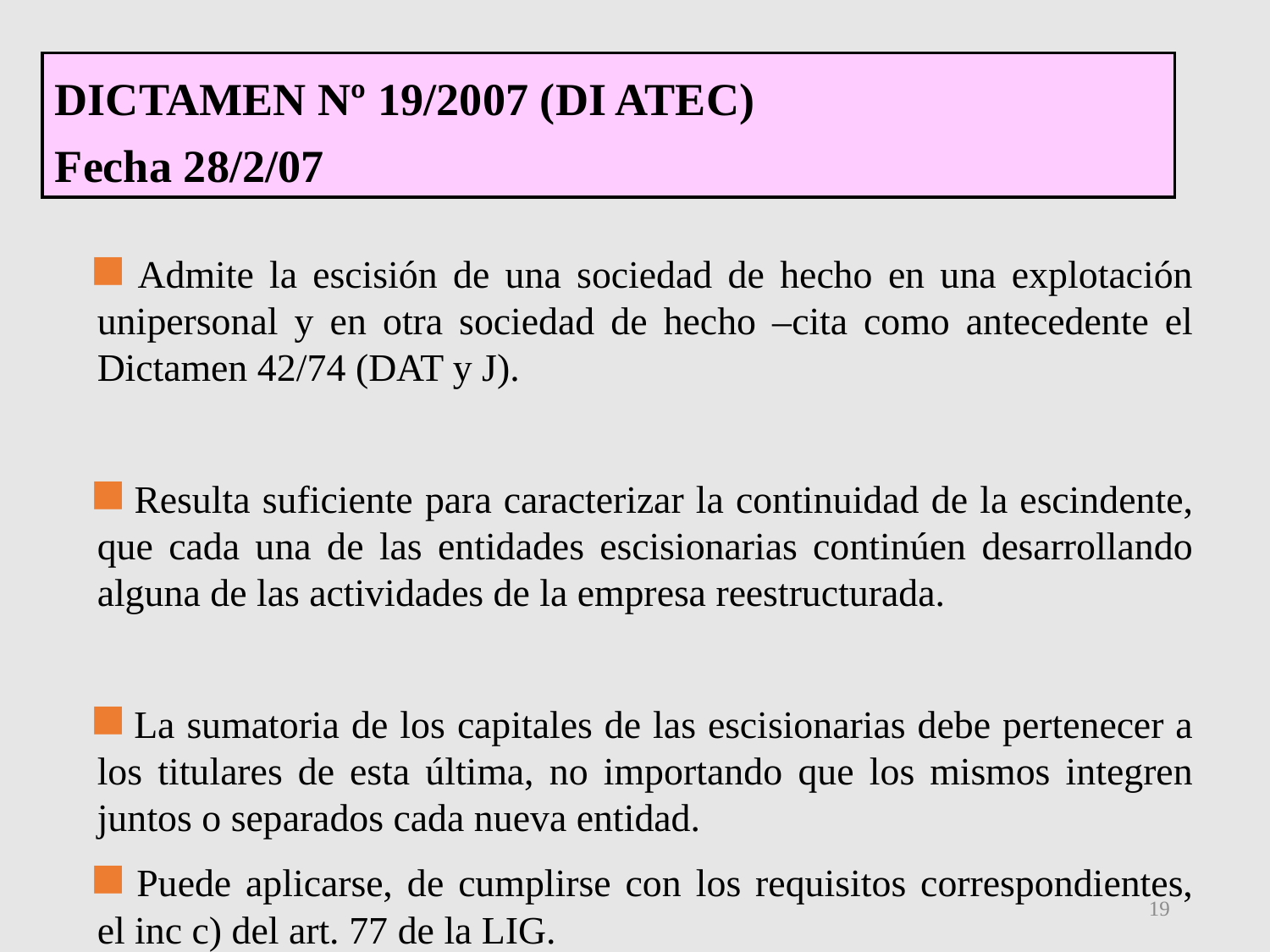

DICTAMEN Nº 19/2007 (DI ATEC)
Fecha 28/2/07
 Admite la escisión de una sociedad de hecho en una explotación unipersonal y en otra sociedad de hecho –cita como antecedente el Dictamen 42/74 (DAT y J).

 Resulta suficiente para caracterizar la continuidad de la escindente, que cada una de las entidades escisionarias continúen desarrollando alguna de las actividades de la empresa reestructurada.

 La sumatoria de los capitales de las escisionarias debe pertenecer a los titulares de esta última, no importando que los mismos integren juntos o separados cada nueva entidad.
 Puede aplicarse, de cumplirse con los requisitos correspondientes, el inc c) del art. 77 de la LIG.
19